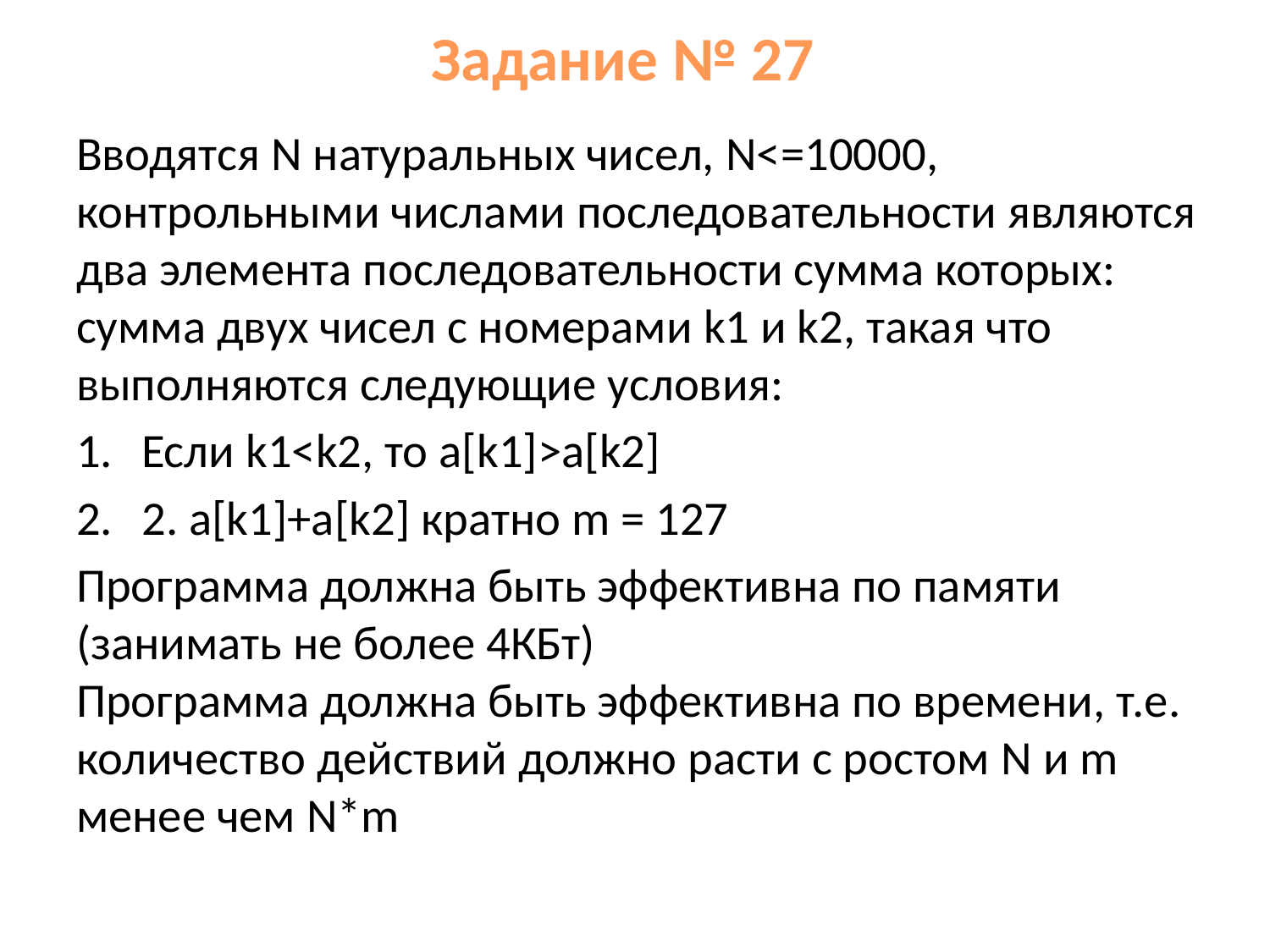

# Задание № 27
Вводятся N натуральных чисел, N<=10000, контрольными числами последовательности являются два элемента последовательности сумма которых:
сумма двух чисел c номерами k1 и k2, такая что выполняются следующие условия:
Если k1<k2, то a[k1]>a[k2]
2. a[k1]+a[k2] кратно m = 127
Программа должна быть эффективна по памяти (занимать не более 4КБт)
Программа должна быть эффективна по времени, т.е. количество действий должно расти с ростом N и m менее чем N*m